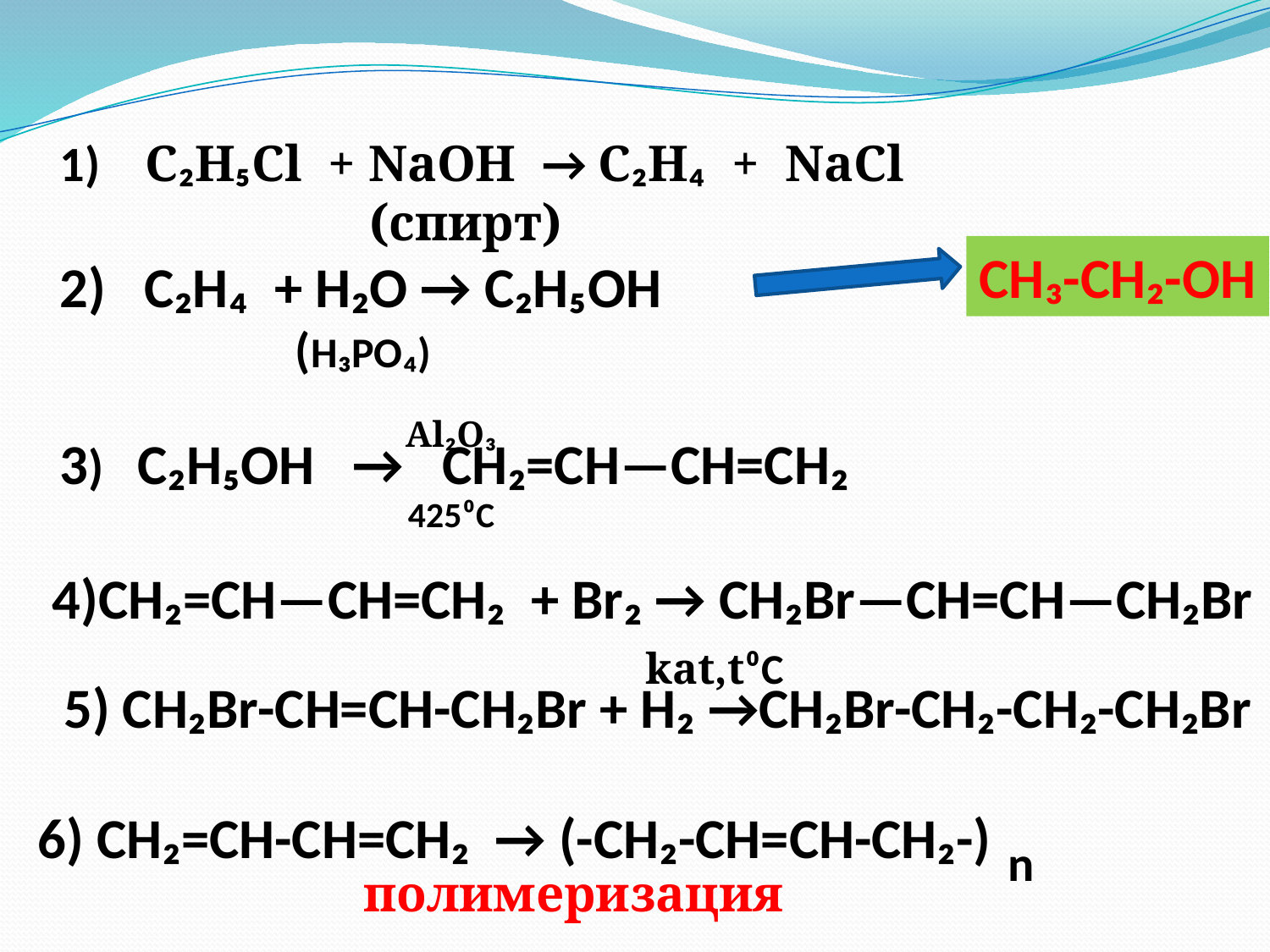

1)    C₂H₅Cl  + NaOH  → C₂H₄  +  NaCl
                        (спирт)
 C₂H₄  + H₂O → C₂H₅OH
                     (H₃PO₄)

3)   C₂H₅OH   →   CH₂=CH—CH=CH₂
CH₃-CH₂-OH

 Al₂O₃
425⁰C
  4)CH₂=CH—CH=CH₂  + Br₂ → CH₂Br—CH=CH—CH₂Br
kat,t⁰C
 5) CH₂Br-CH=CH-CH₂Br + H₂ →CH₂Br-CH₂-CH₂-CH₂Br
  6) CH₂=CH-CH=CH₂  → (-CH₂-CH=CH-CH₂-)
n
полимеризация